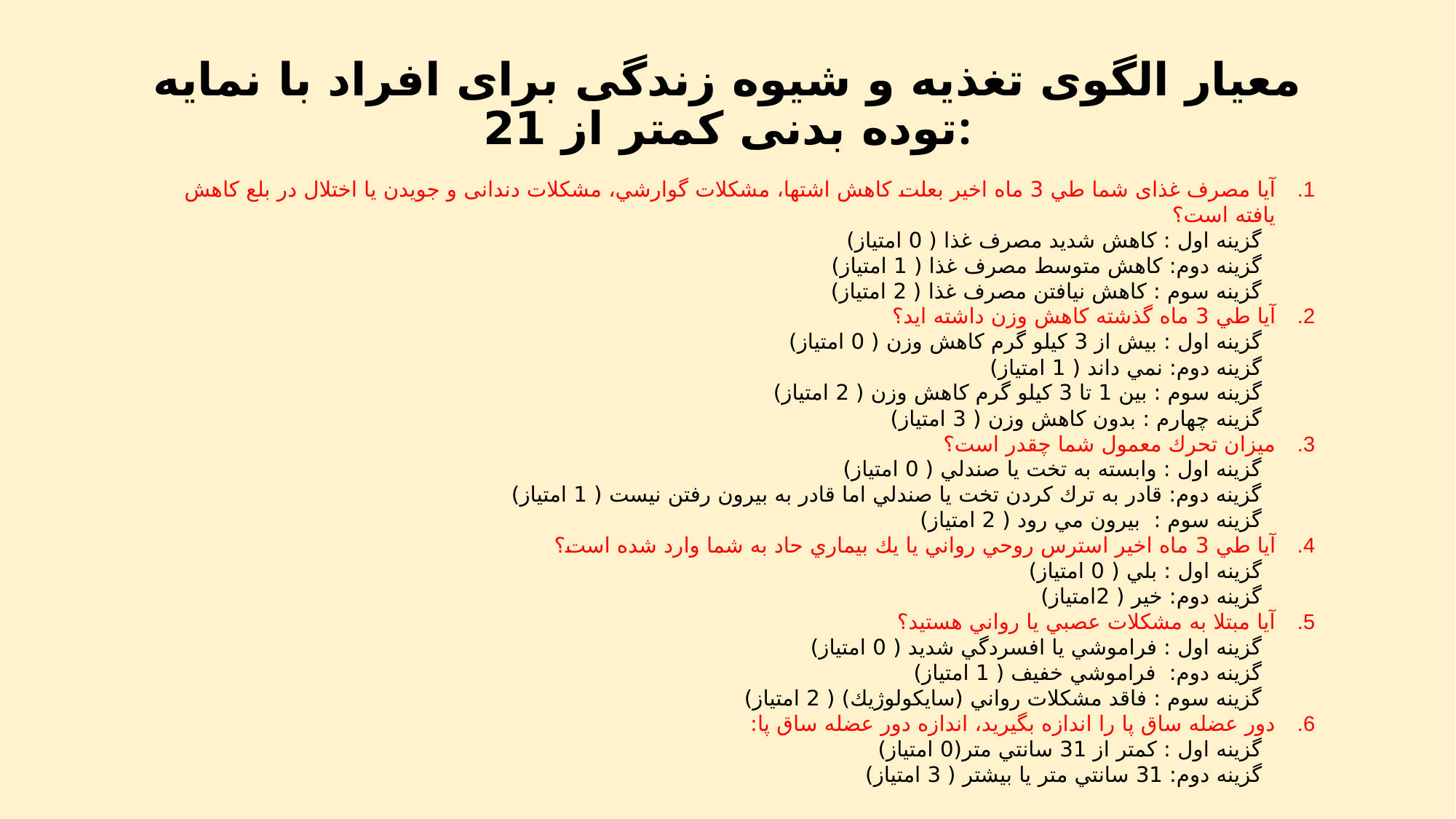

# معیار الگوی تغذیه و شیوه زندگی برای افراد با نمایه توده بدنی کمتر از 21:
آيا مصرف غذای شما طي 3 ماه اخير بعلت کاهش اشتها، مشكلات گوارشي، مشکلات دندانی و جويدن يا اختلال در بلع كاهش يافته است؟
گزینه اول : كاهش شديد مصرف غذا ( 0 امتیاز)
گزینه دوم: كاهش متوسط مصرف غذا ( 1 امتیاز)
گزینه سوم : كاهش نيافتن مصرف غذا ( 2 امتیاز)
آيا طي 3 ماه گذشته كاهش وزن داشته اید؟
گزینه اول : بيش از 3 كيلو گرم كاهش وزن ( 0 امتیاز)
گزینه دوم: نمي داند ( 1 امتیاز)
گزینه سوم : بين 1 تا 3 كيلو گرم كاهش وزن ( 2 امتیاز)
گزینه چهارم : بدون كاهش وزن ( 3 امتیاز)
ميزان تحرك معمول شما چقدر است؟
گزینه اول : وابسته به تخت يا صندلي ( 0 امتیاز)
گزینه دوم: قادر به ترك كردن تخت يا صندلي اما قادر به بيرون رفتن نيست ( 1 امتیاز)
گزینه سوم :  بيرون مي رود ( 2 امتیاز)
آيا طي 3 ماه اخير استرس روحي رواني يا يك بيماري حاد به شما وارد شده است؟
گزینه اول : بلي ( 0 امتیاز)
گزینه دوم: خير ( 2امتیاز)
آيا مبتلا به مشكلات عصبي یا رواني هستید؟
گزینه اول : فراموشي يا افسردگي شديد ( 0 امتیاز)
گزینه دوم:  فراموشي خفيف ( 1 امتیاز)
گزینه سوم : فاقد مشكلات رواني (سايكولوژيك) ( 2 امتیاز)
دور عضله ساق پا را اندازه بگیرید، اندازه دور عضله ساق پا:
گزینه اول : كمتر از 31 سانتي متر(0 امتیاز)
گزینه دوم: 31 سانتي متر يا بيشتر ( 3 امتیاز)